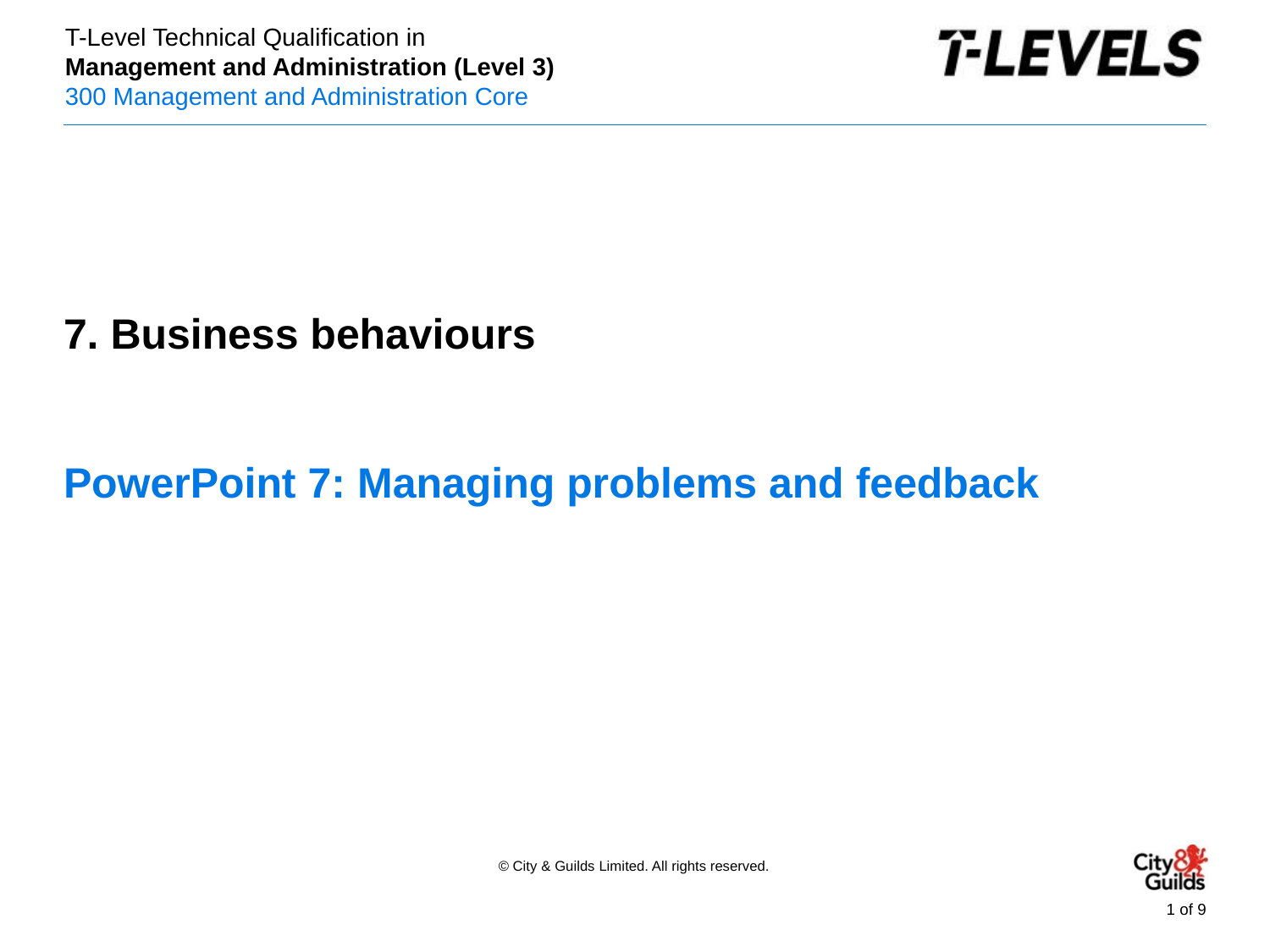

PowerPoint presentation
7. Business behaviours

# PowerPoint 7: Managing problems and feedback